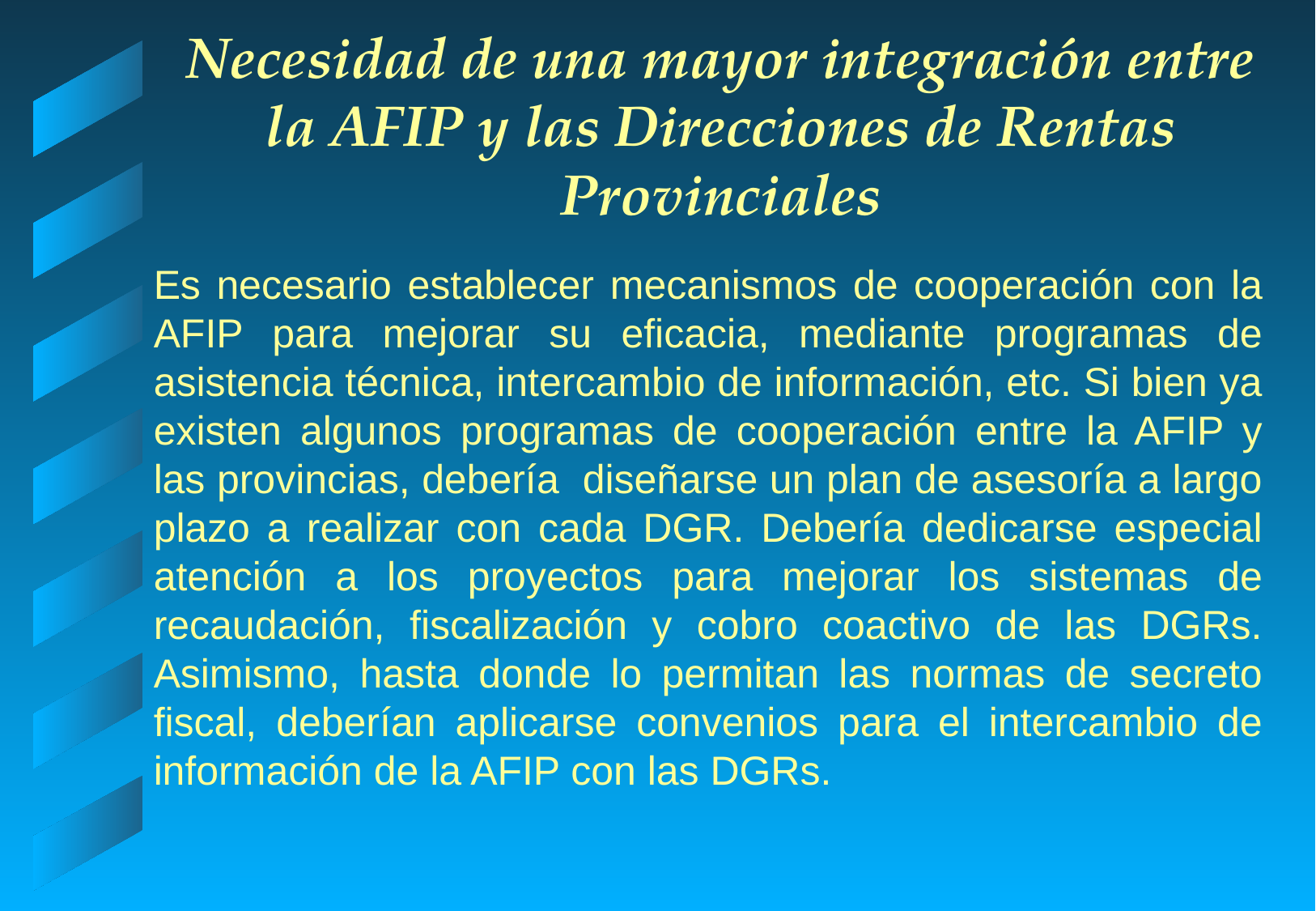

# Necesidad de una mayor integración entre la AFIP y las Direcciones de Rentas Provinciales
Es necesario establecer mecanismos de cooperación con la AFIP para mejorar su eficacia, mediante programas de asistencia técnica, intercambio de información, etc. Si bien ya existen algunos programas de cooperación entre la AFIP y las provincias, debería  diseñarse un plan de asesoría a largo plazo a realizar con cada DGR. Debería dedicarse especial atención a los proyectos para mejorar los sistemas de recaudación, fiscalización y cobro coactivo de las DGRs. Asimismo, hasta donde lo permitan las normas de secreto fiscal, deberían aplicarse convenios para el intercambio de información de la AFIP con las DGRs.